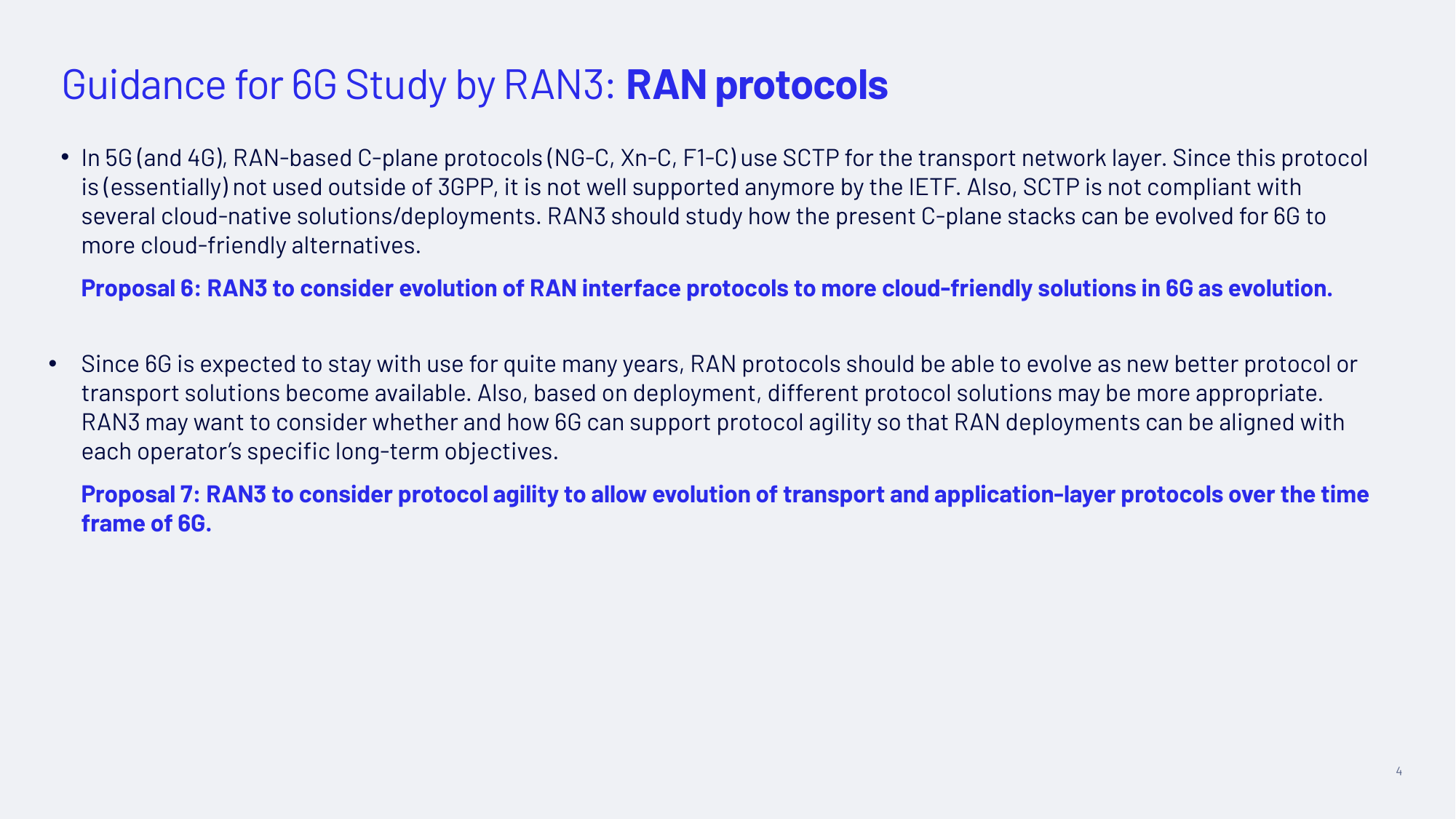

# Guidance for 6G Study by RAN3: RAN protocols
In 5G (and 4G), RAN-based C-plane protocols (NG-C, Xn-C, F1-C) use SCTP for the transport network layer. Since this protocol is (essentially) not used outside of 3GPP, it is not well supported anymore by the IETF. Also, SCTP is not compliant with several cloud-native solutions/deployments. RAN3 should study how the present C-plane stacks can be evolved for 6G to more cloud-friendly alternatives.
Proposal 6: RAN3 to consider evolution of RAN interface protocols to more cloud-friendly solutions in 6G as evolution.

Since 6G is expected to stay with use for quite many years, RAN protocols should be able to evolve as new better protocol or transport solutions become available. Also, based on deployment, different protocol solutions may be more appropriate. RAN3 may want to consider whether and how 6G can support protocol agility so that RAN deployments can be aligned with each operator’s specific long-term objectives.
Proposal 7: RAN3 to consider protocol agility to allow evolution of transport and application-layer protocols over the time frame of 6G.